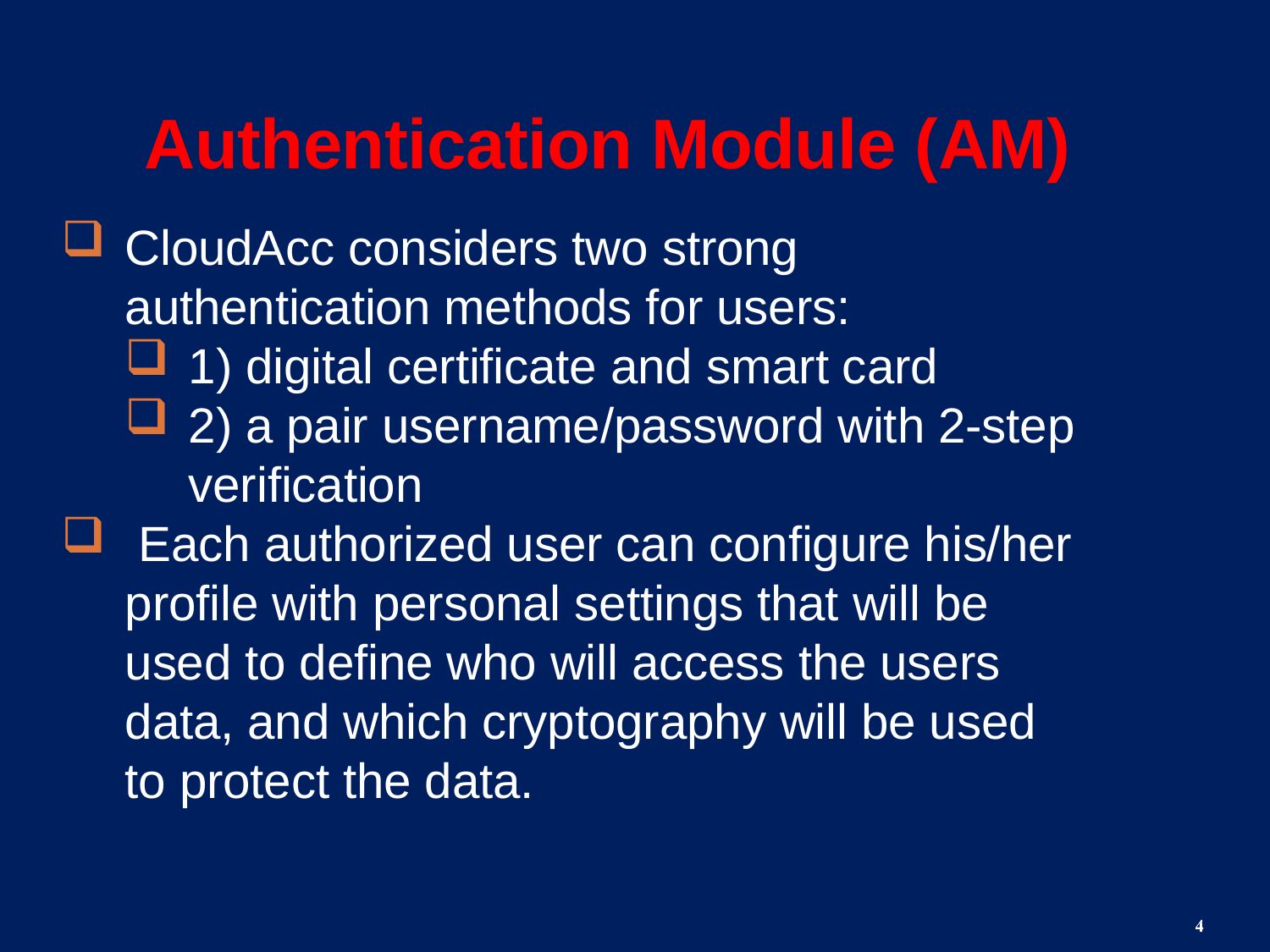

Authentication Module (AM)
CloudAcc considers two strong authentication methods for users:
1) digital certificate and smart card
2) a pair username/password with 2-step verification
 Each authorized user can configure his/her profile with personal settings that will be used to define who will access the users data, and which cryptography will be used to protect the data.